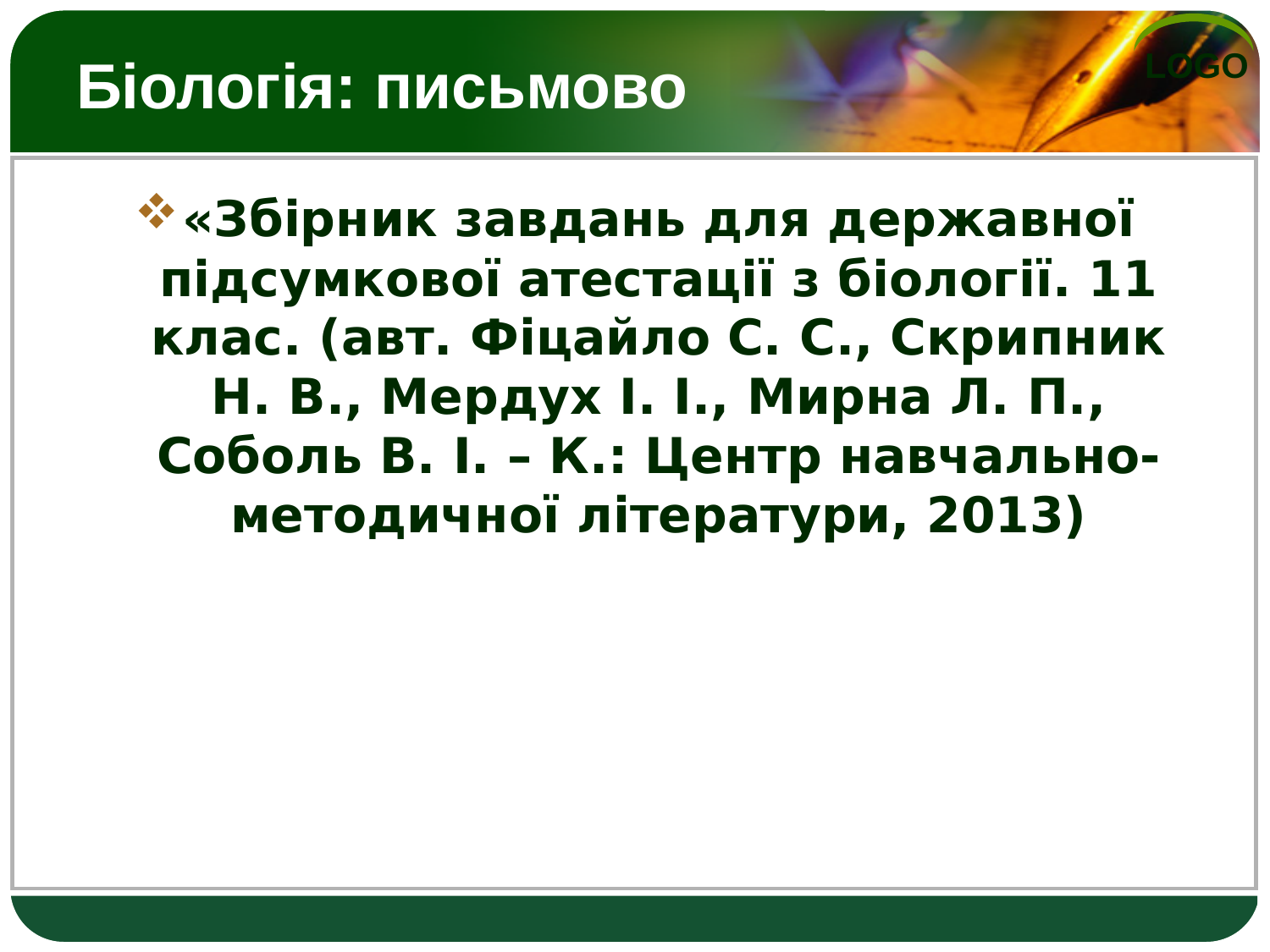

# Біологія: письмово
«Збірник завдань для державної підсумкової атестації з біології. 11 клас. (авт. Фіцайло С. С., Скрипник Н. В., Мердух І. І., Мирна Л. П., Соболь В. І. – К.: Центр навчально-методичної літератури, 2013)